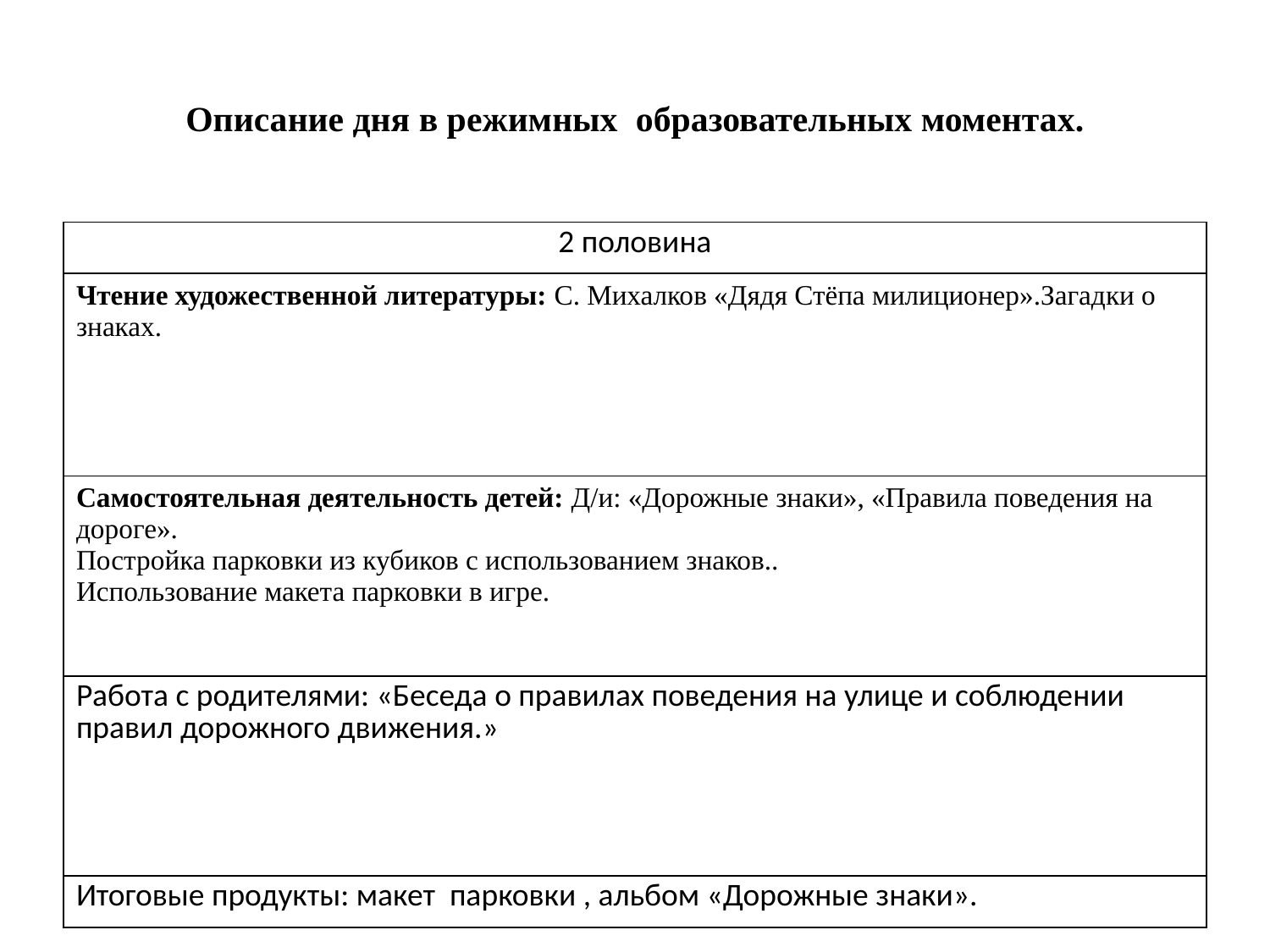

# Описание дня в режимных  образовательных моментах.
| 2 половина |
| --- |
| Чтение художественной литературы: С. Михалков «Дядя Стёпа милиционер».Загадки о знаках. |
| Самостоятельная деятельность детей: Д/и: «Дорожные знаки», «Правила поведения на дороге». Постройка парковки из кубиков с использованием знаков.. Использование макета парковки в игре. |
| Работа с родителями: «Беседа о правилах поведения на улице и соблюдении правил дорожного движения.» |
| Итоговые продукты: макет парковки , альбом «Дорожные знаки». |